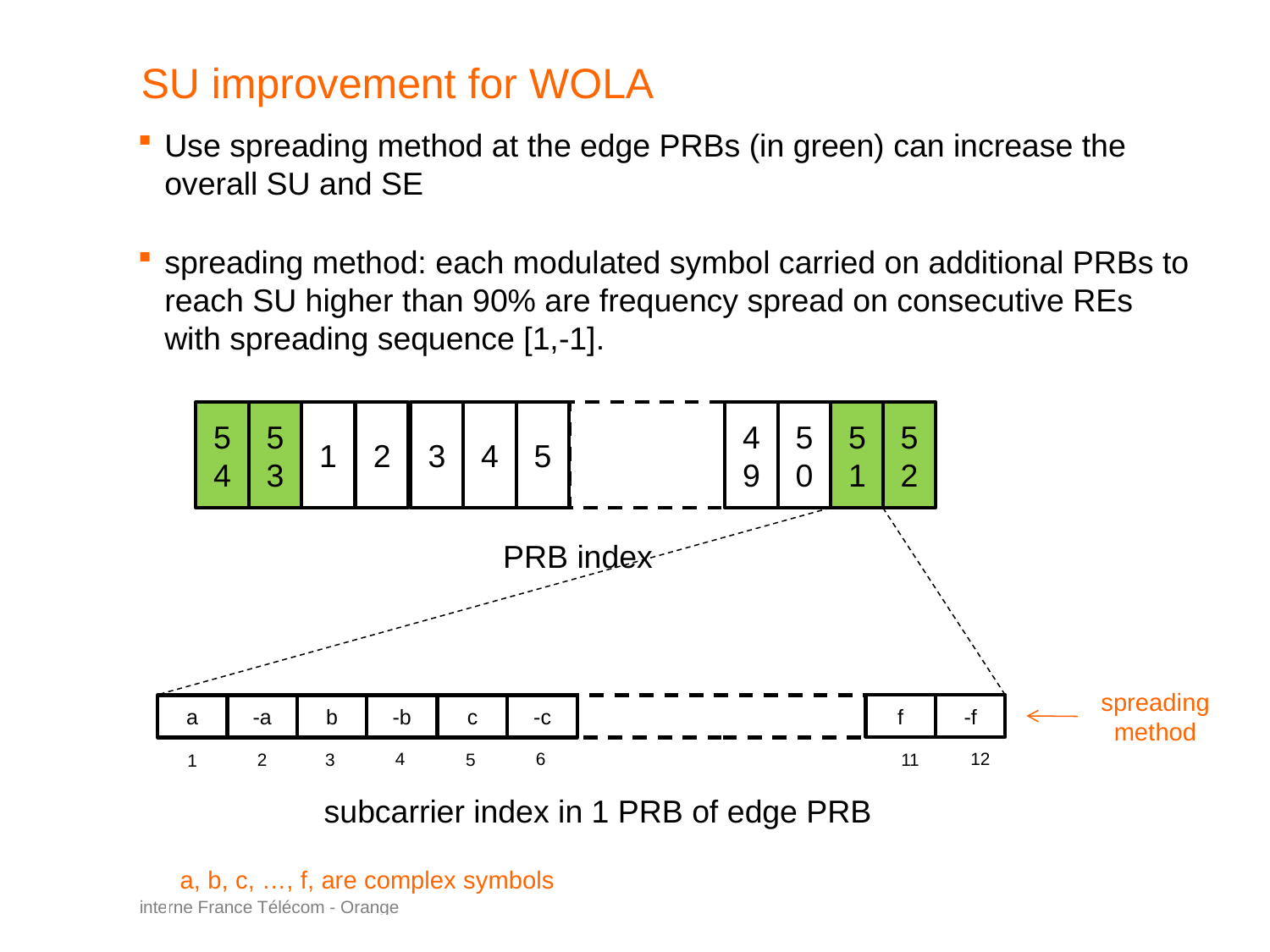

# SU improvement for WOLA
Use spreading method at the edge PRBs (in green) can increase the overall SU and SE

spreading method: each modulated symbol carried on additional PRBs to reach SU higher than 90% are frequency spread on consecutive REs with spreading sequence [1,-1].

54
53
1
2
3
4
5

49
50
51
52
PRB index
spreading
method
f
-f
a
-a
b
-b
c
-c

12
4
6
11
3
2
5
1
subcarrier index in 1 PRB of edge PRB
a, b, c, …, f, are complex symbols